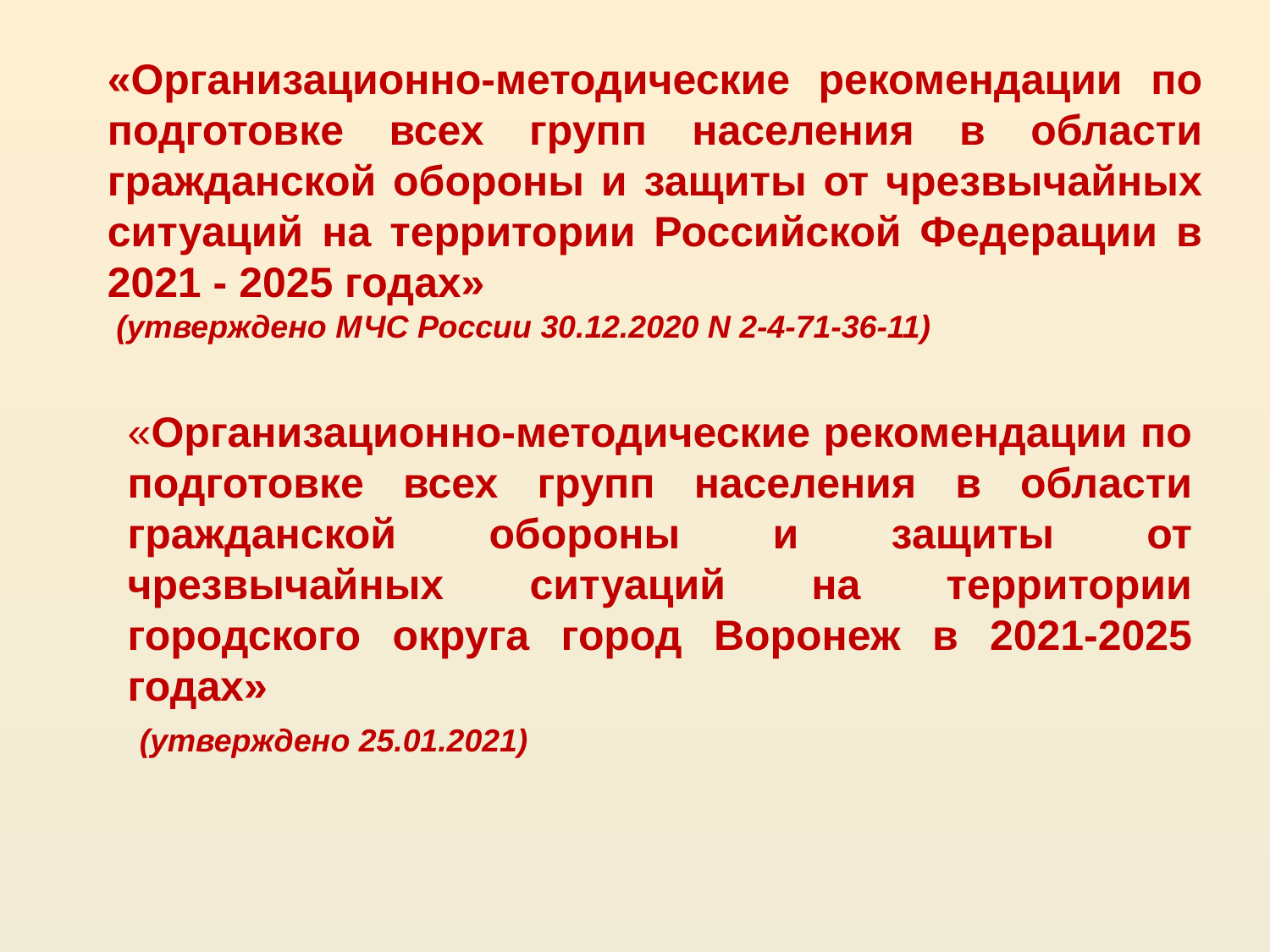

«Организационно-методические рекомендации по подготовке всех групп населения в области гражданской обороны и защиты от чрезвычайных ситуаций на территории Российской Федерации в 2021 - 2025 годах»
 (утверждено МЧС России 30.12.2020 N 2-4-71-36-11)
«Организационно-методические рекомендации по подготовке всех групп населения в области гражданской обороны и защиты от чрезвычайных ситуаций на территории городского округа город Воронеж в 2021-2025 годах»
 (утверждено 25.01.2021)